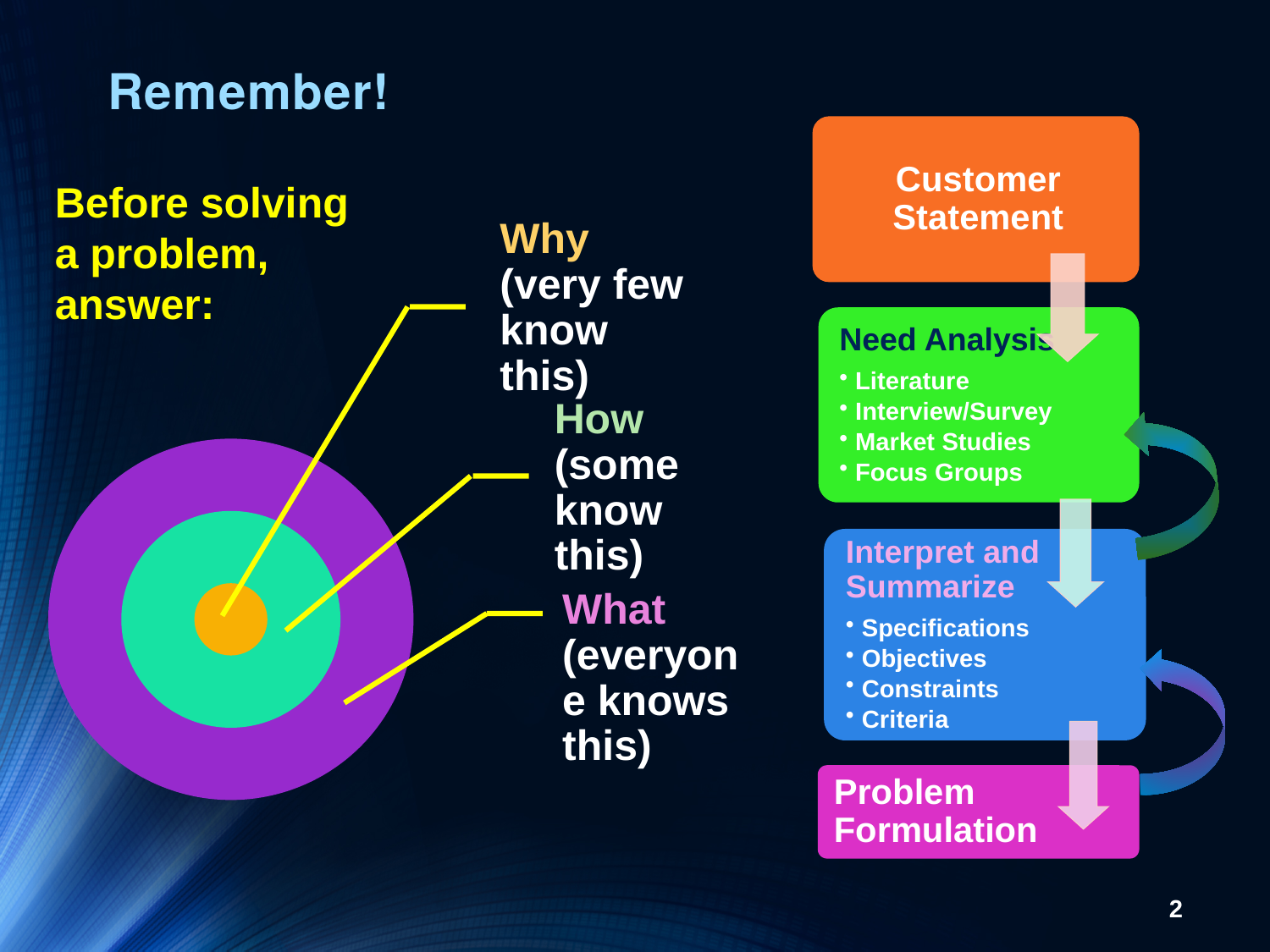

# Remember!
Customer Statement
Need Analysis
Literature
Interview/Survey
Market Studies
Focus Groups
Interpret and Summarize
Specifications
Objectives
Constraints
Criteria
Problem Formulation

Before solving a problem, answer:
Why
(very few know this)
How
(some know this)
What
(everyone knows this)

2